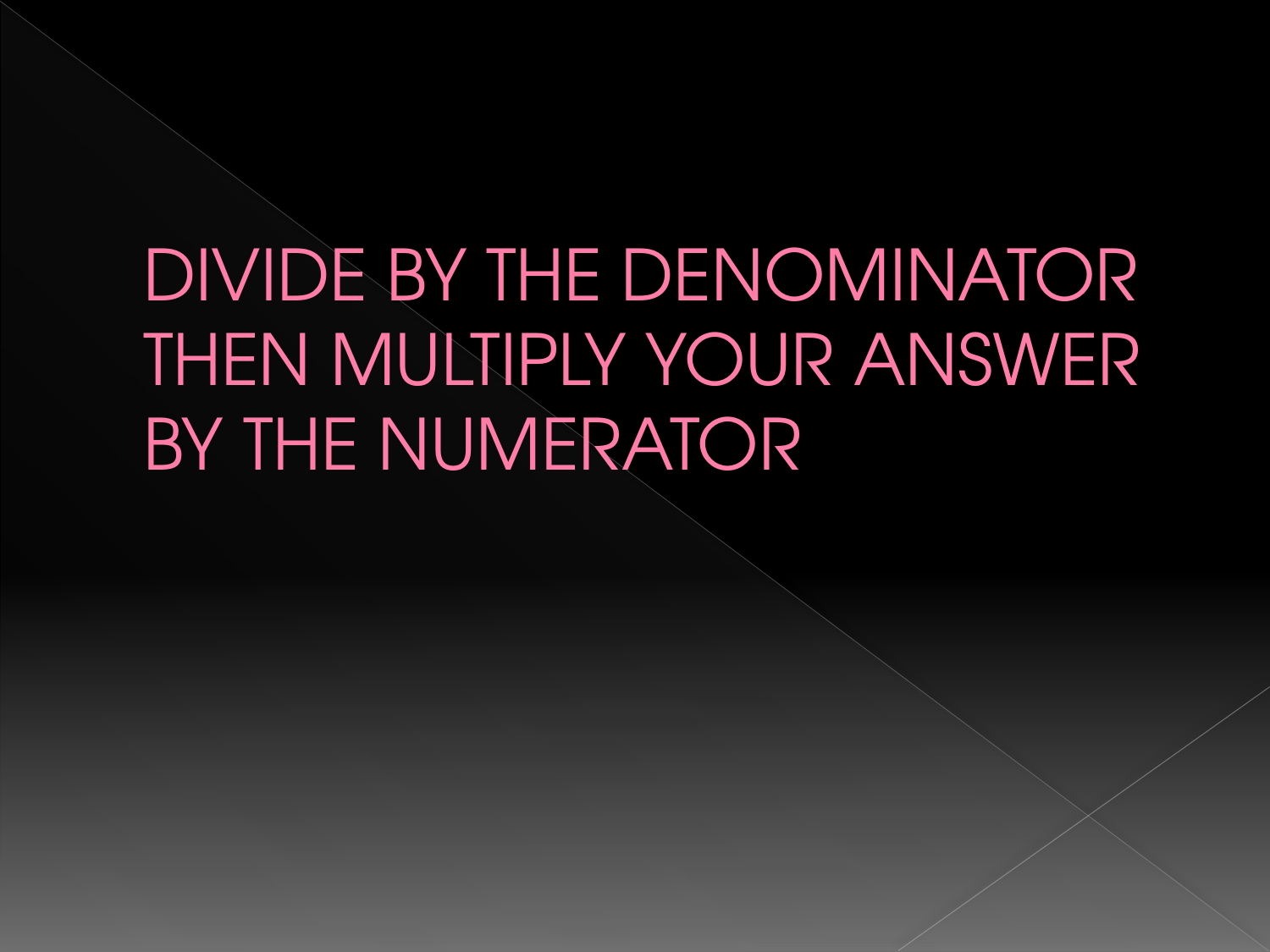

# DIVIDE BY THE DENOMINATOR THEN MULTIPLY YOUR ANSWER BY THE NUMERATOR